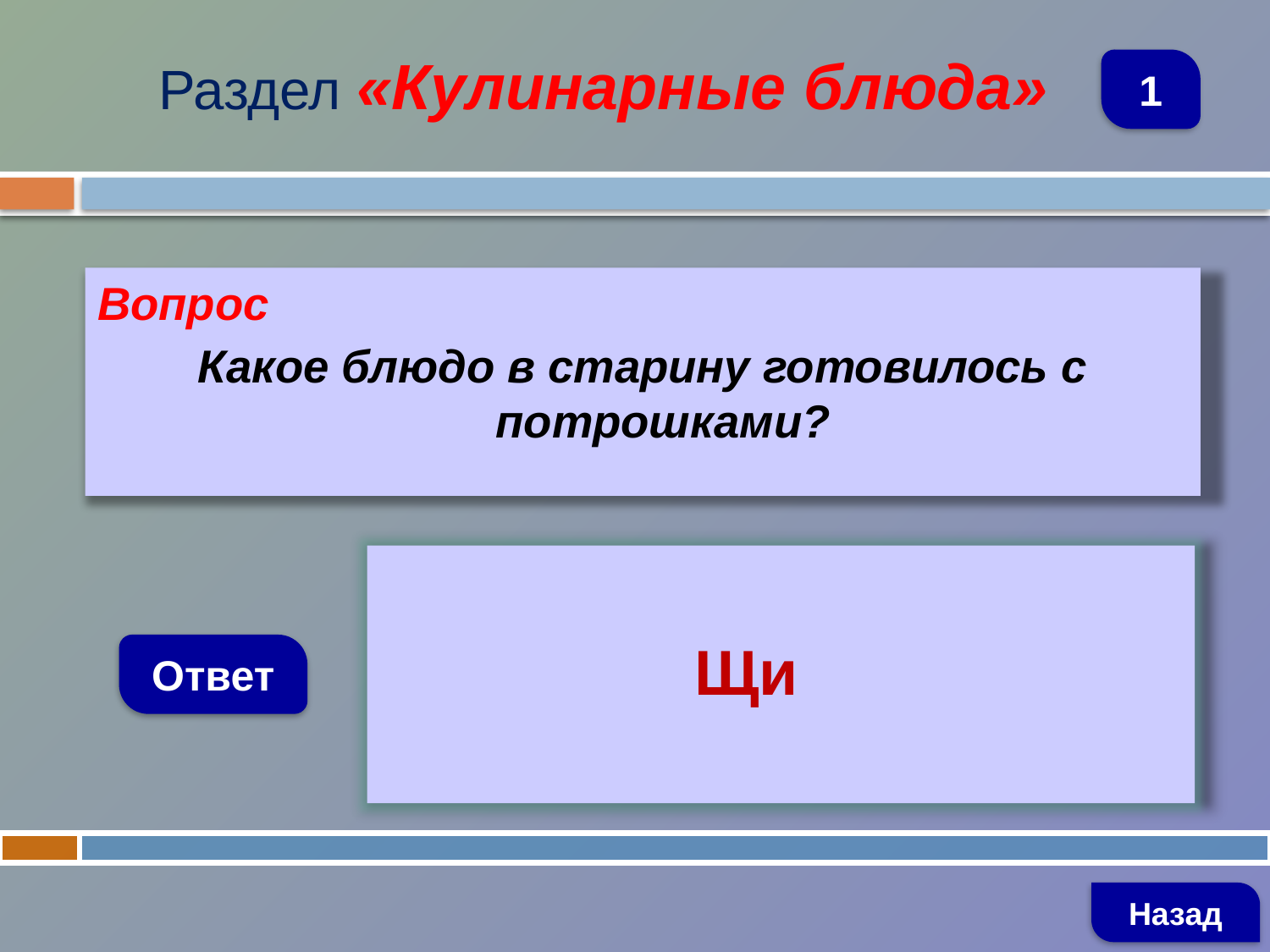

Раздел «Кулинарные блюда»
1
Вопрос
Какое блюдо в старину готовилось с потрошками?

                    Щи
Ответ

Назад